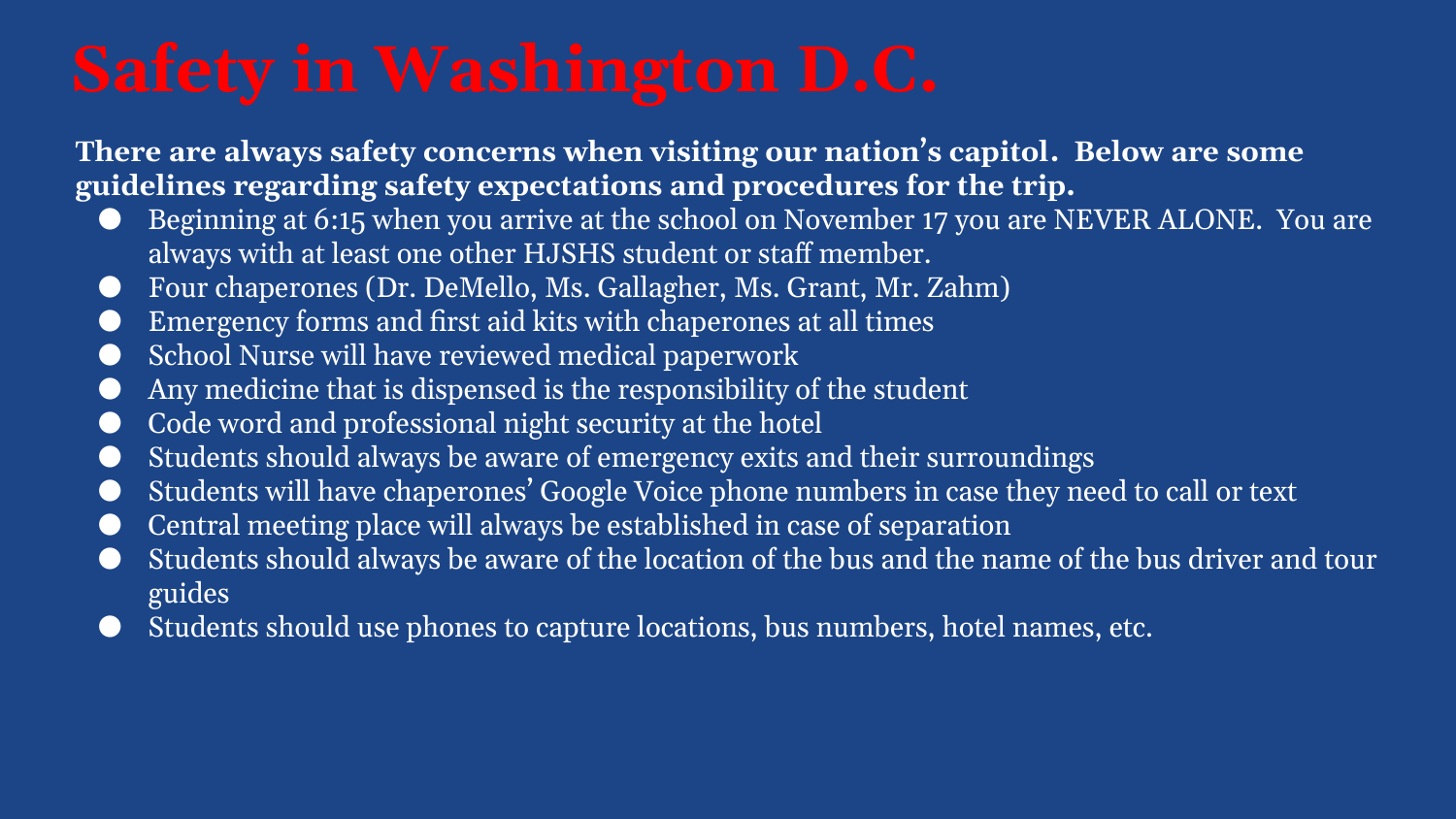

# Safety in Washington D.C.
There are always safety concerns when visiting our nation’s capitol.  Below are some guidelines regarding safety expectations and procedures for the trip.
Beginning at 6:15 when you arrive at the school on November 17 you are NEVER ALONE.  You are always with at least one other HJSHS student or staff member.
Four chaperones (Dr. DeMello, Ms. Gallagher, Ms. Grant, Mr. Zahm)
Emergency forms and first aid kits with chaperones at all times
School Nurse will have reviewed medical paperwork
Any medicine that is dispensed is the responsibility of the student
Code word and professional night security at the hotel
Students should always be aware of emergency exits and their surroundings
Students will have chaperones’ Google Voice phone numbers in case they need to call or text
Central meeting place will always be established in case of separation
Students should always be aware of the location of the bus and the name of the bus driver and tour guides
Students should use phones to capture locations, bus numbers, hotel names, etc.